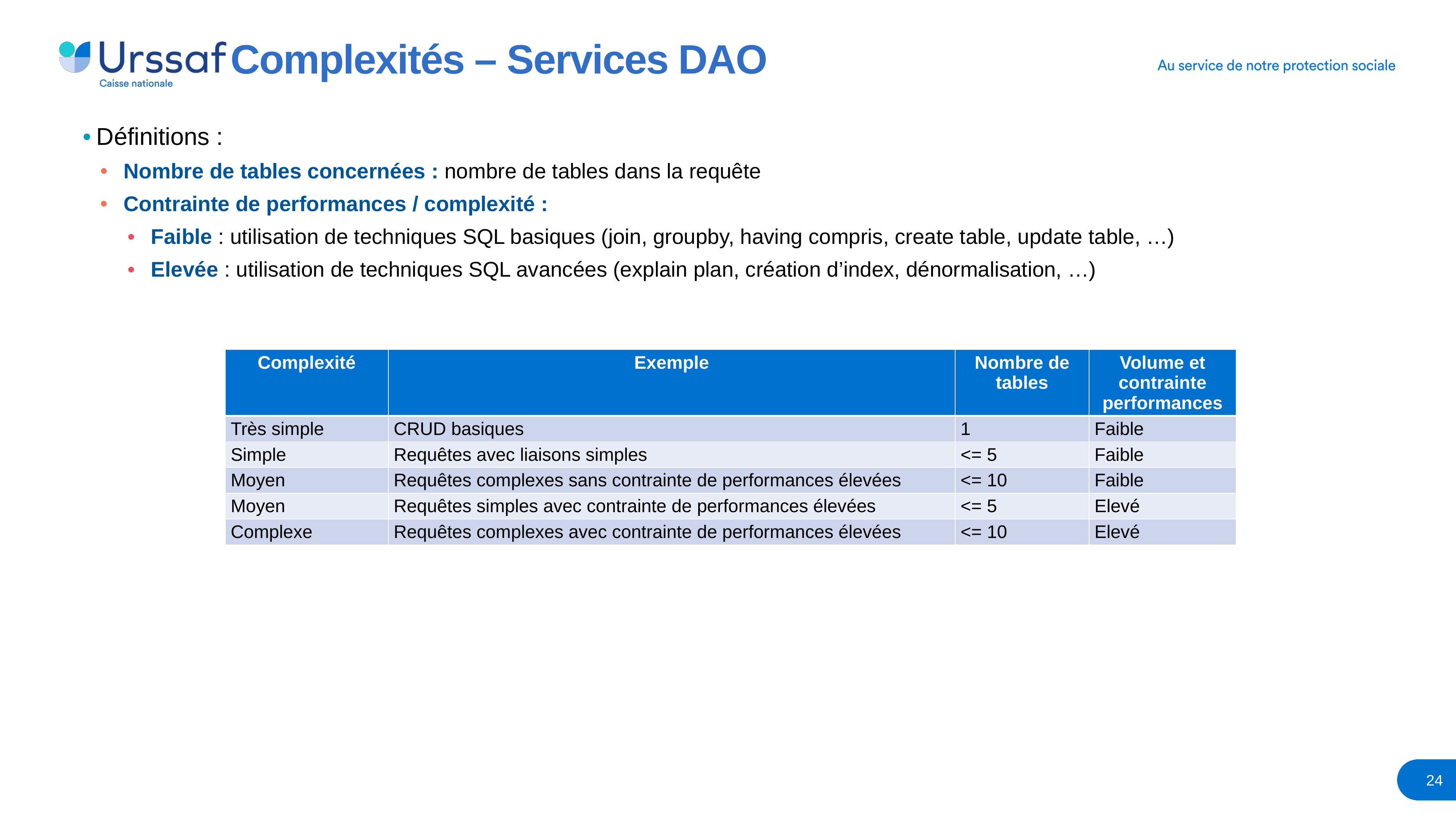

# Complexités – Services DAO
Définitions :
Nombre de tables concernées : nombre de tables dans la requête
Contrainte de performances / complexité :
Faible : utilisation de techniques SQL basiques (join, groupby, having compris, create table, update table, …)
Elevée : utilisation de techniques SQL avancées (explain plan, création d’index, dénormalisation, …)

| Complexité | Exemple | Nombre de tables | Volume et contrainte performances |
| --- | --- | --- | --- |
| Très simple | CRUD basiques | 1 | Faible |
| Simple | Requêtes avec liaisons simples | <= 5 | Faible |
| Moyen | Requêtes complexes sans contrainte de performances élevées | <= 10 | Faible |
| Moyen | Requêtes simples avec contrainte de performances élevées | <= 5 | Elevé |
| Complexe | Requêtes complexes avec contrainte de performances élevées | <= 10 | Elevé |